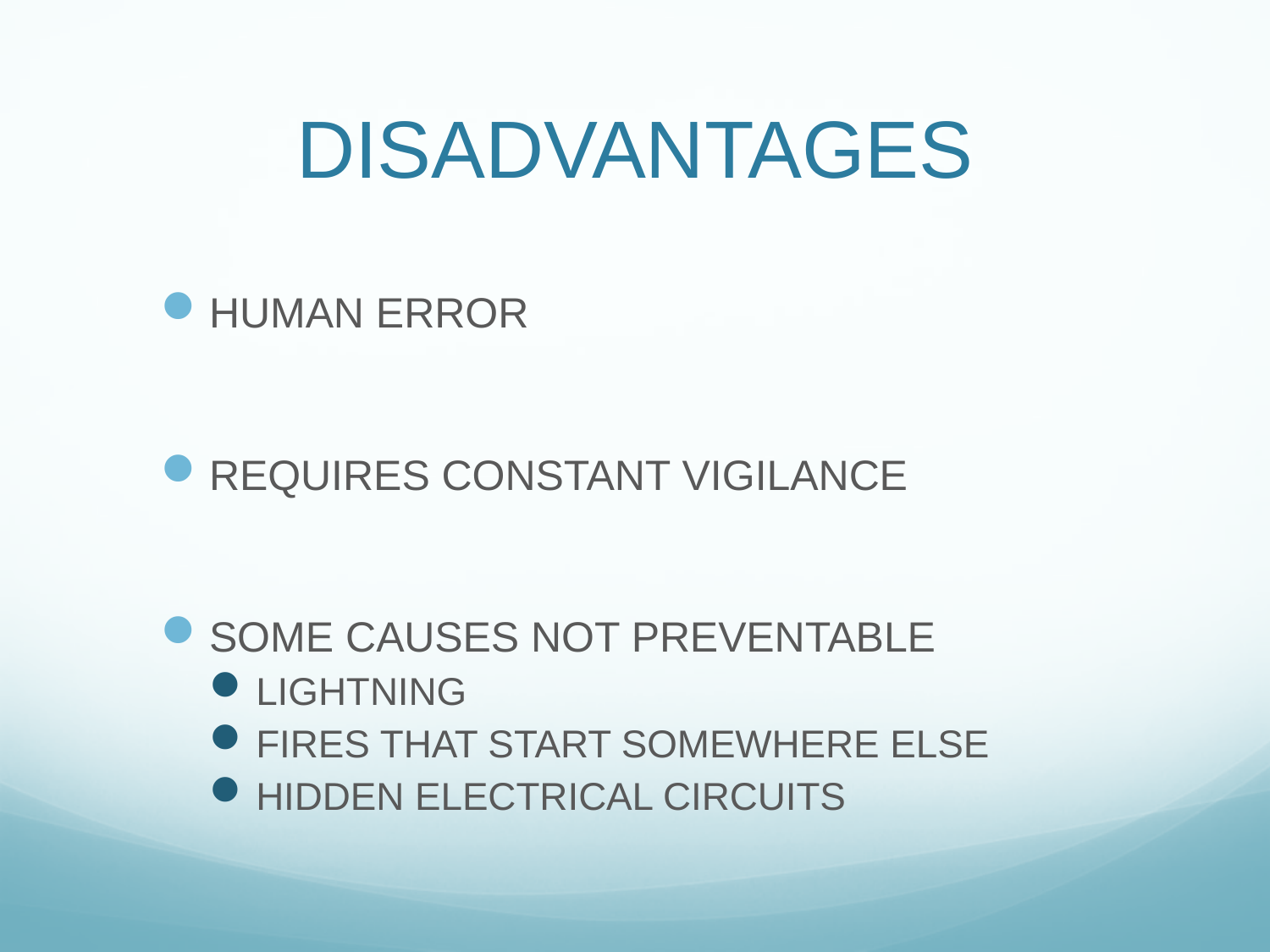

# DISADVANTAGES
HUMAN ERROR

REQUIRES CONSTANT VIGILANCE

SOME CAUSES NOT PREVENTABLE
LIGHTNING
FIRES THAT START SOMEWHERE ELSE
HIDDEN ELECTRICAL CIRCUITS